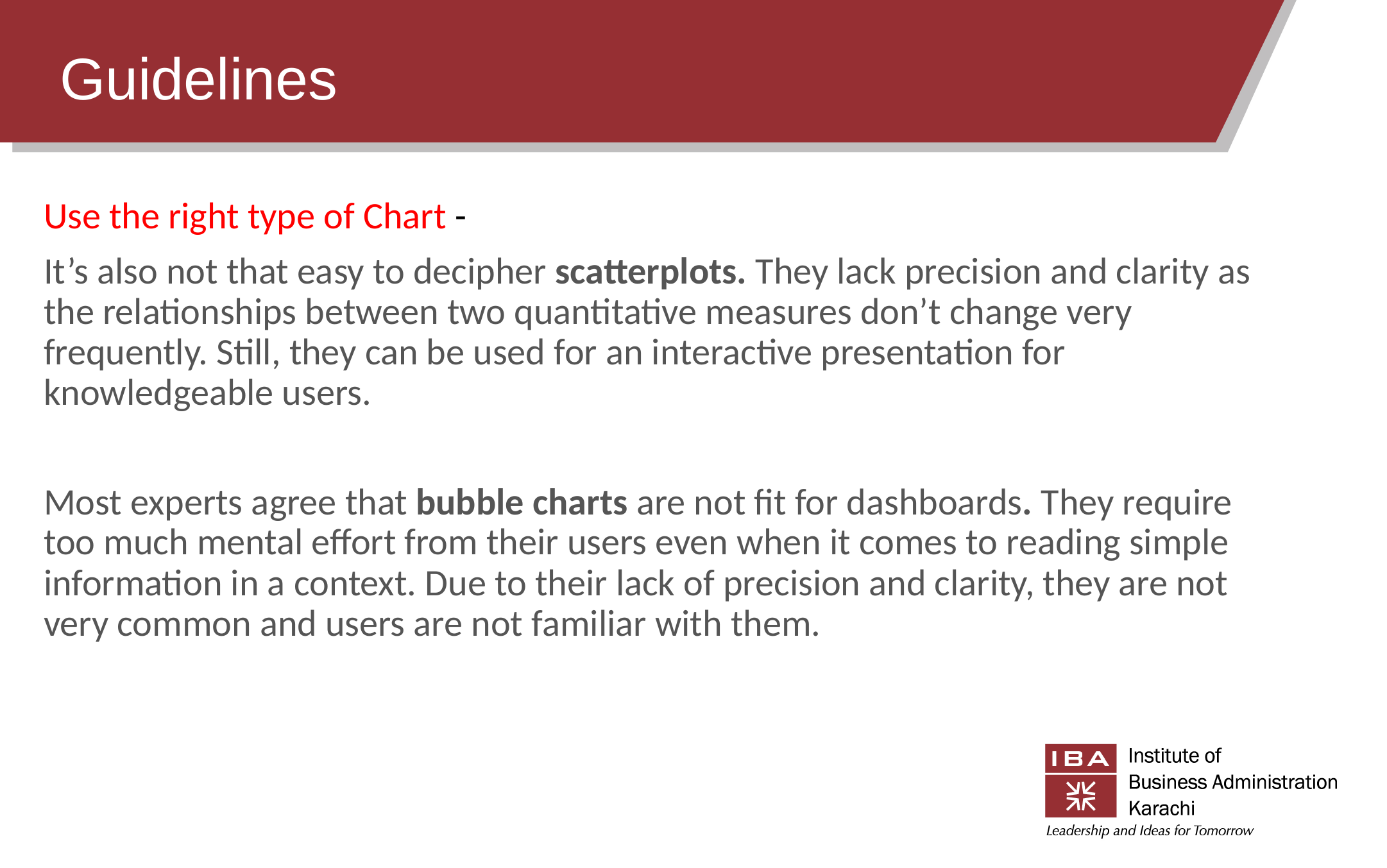

# Guidelines
Use the right type of Chart -
It’s also not that easy to decipher scatterplots. They lack precision and clarity as the relationships between two quantitative measures don’t change very frequently. Still, they can be used for an interactive presentation for knowledgeable users.

Most experts agree that bubble charts are not fit for dashboards. They require too much mental effort from their users even when it comes to reading simple information in a context. Due to their lack of precision and clarity, they are not very common and users are not familiar with them.